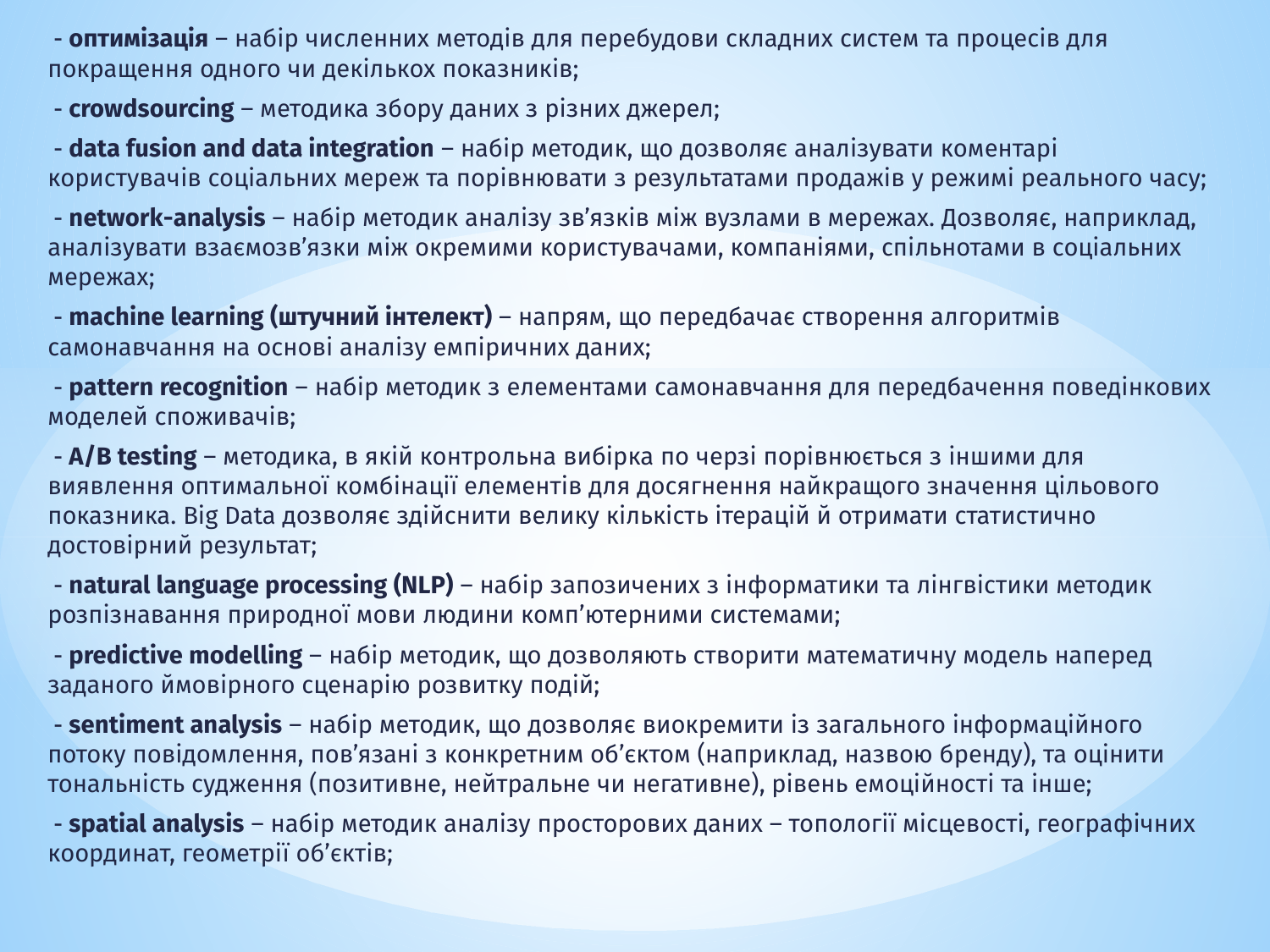

− оптимізація – набір численних методів для перебудови складних систем та процесів для покращення одного чи декількох показників;
 − crowdsourcing – методика збору даних з різних джерел;
 − data fusion and data integration – набір методик, що дозволяє аналізувати коментарі користувачів соціальних мереж та порівнювати з результатами продажів у режимі реального часу;
 − network-analysis – набір методик аналізу зв’язків між вузлами в мережах. Дозволяє, наприклад, аналізувати взаємозв’язки між окремими користувачами, компаніями, спільнотами в соціальних мережах;
 − machine learning (штучний інтелект) – напрям, що передбачає створення алгоритмів самонавчання на основі аналізу емпіричних даних;
 − pattern recognition – набір методик з елементами самонавчання для передбачення поведінкових моделей споживачів;
 − A/В testing – методика, в якій контрольна вибірка по черзі порівнюється з іншими для виявлення оптимальної комбінації елементів для досягнення найкращого значення цільового показника. Big Data дозволяє здійснити велику кількість ітерацій й отримати статистично достовірний результат;
 − natural language processing (NLP) – набір запозичених з інформатики та лінгвістики методик розпізнавання природної мови людини комп’ютерними системами;
 − predictive modelling – набір методик, що дозволяють створити математичну модель наперед заданого ймовірного сценарію розвитку подій;
 − sentiment analysis – набір методик, що дозволяє виокремити із загального інформаційного потоку повідомлення, пов’язані з конкретним об’єктом (наприклад, назвою бренду), та оцінити тональність судження (позитивне, нейтральне чи негативне), рівень емоційності та інше;
 − spatial analysis – набір методик аналізу просторових даних – топології місцевості, географічних координат, геометрії об’єктів;